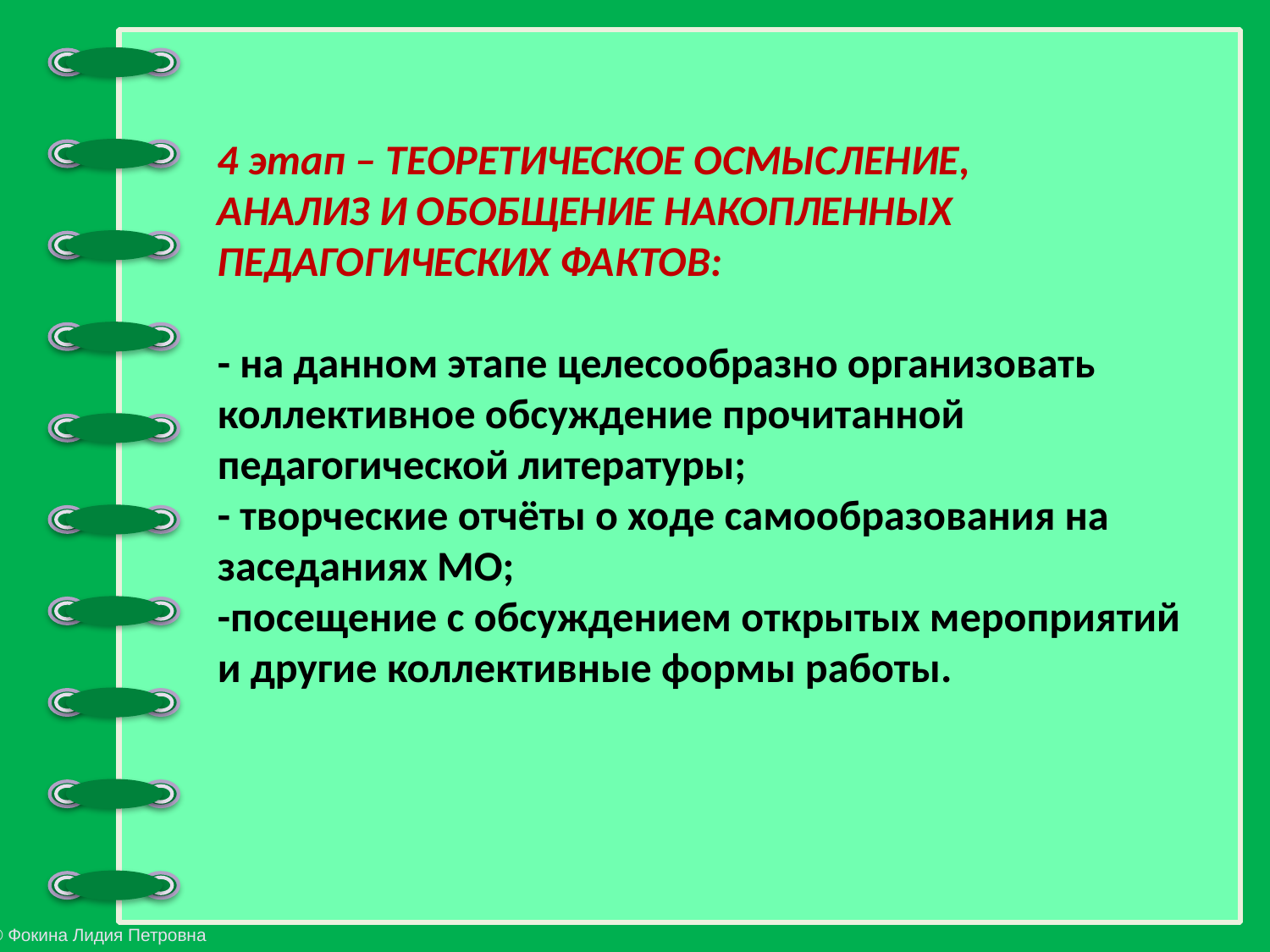

4 этап – ТЕОРЕТИЧЕСКОЕ ОСМЫСЛЕНИЕ,
АНАЛИЗ И ОБОБЩЕНИЕ НАКОПЛЕННЫХ
ПЕДАГОГИЧЕСКИХ ФАКТОВ:

- на данном этапе целесообразно организовать
коллективное обсуждение прочитанной
педагогической литературы;
- творческие отчёты о ходе самообразования на
заседаниях МО;
-посещение с обсуждением открытых мероприятий и другие коллективные формы работы.